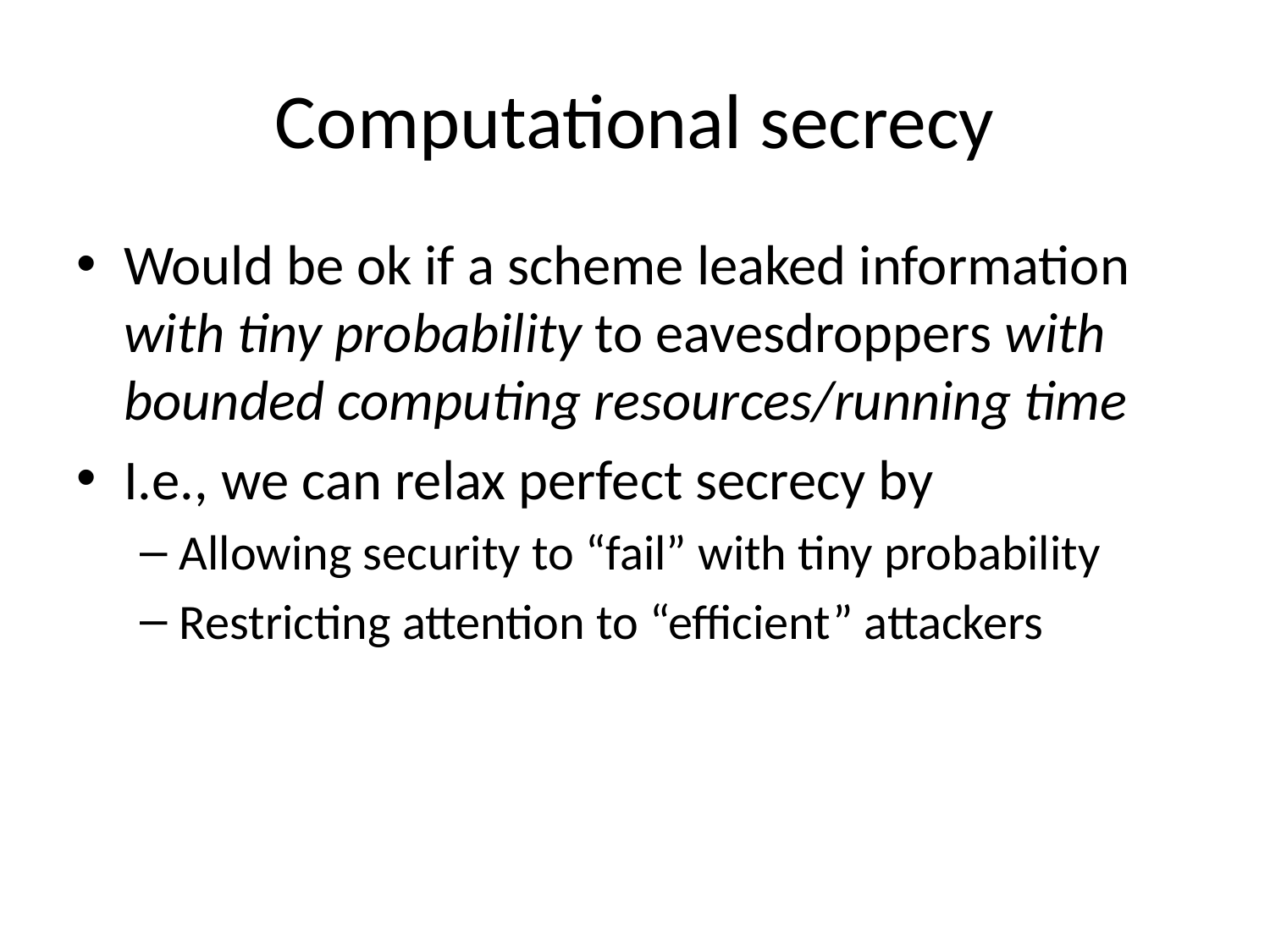

# Computational secrecy
Would be ok if a scheme leaked information with tiny probability to eavesdroppers with bounded computing resources/running time
I.e., we can relax perfect secrecy by
Allowing security to “fail” with tiny probability
Restricting attention to “efficient” attackers